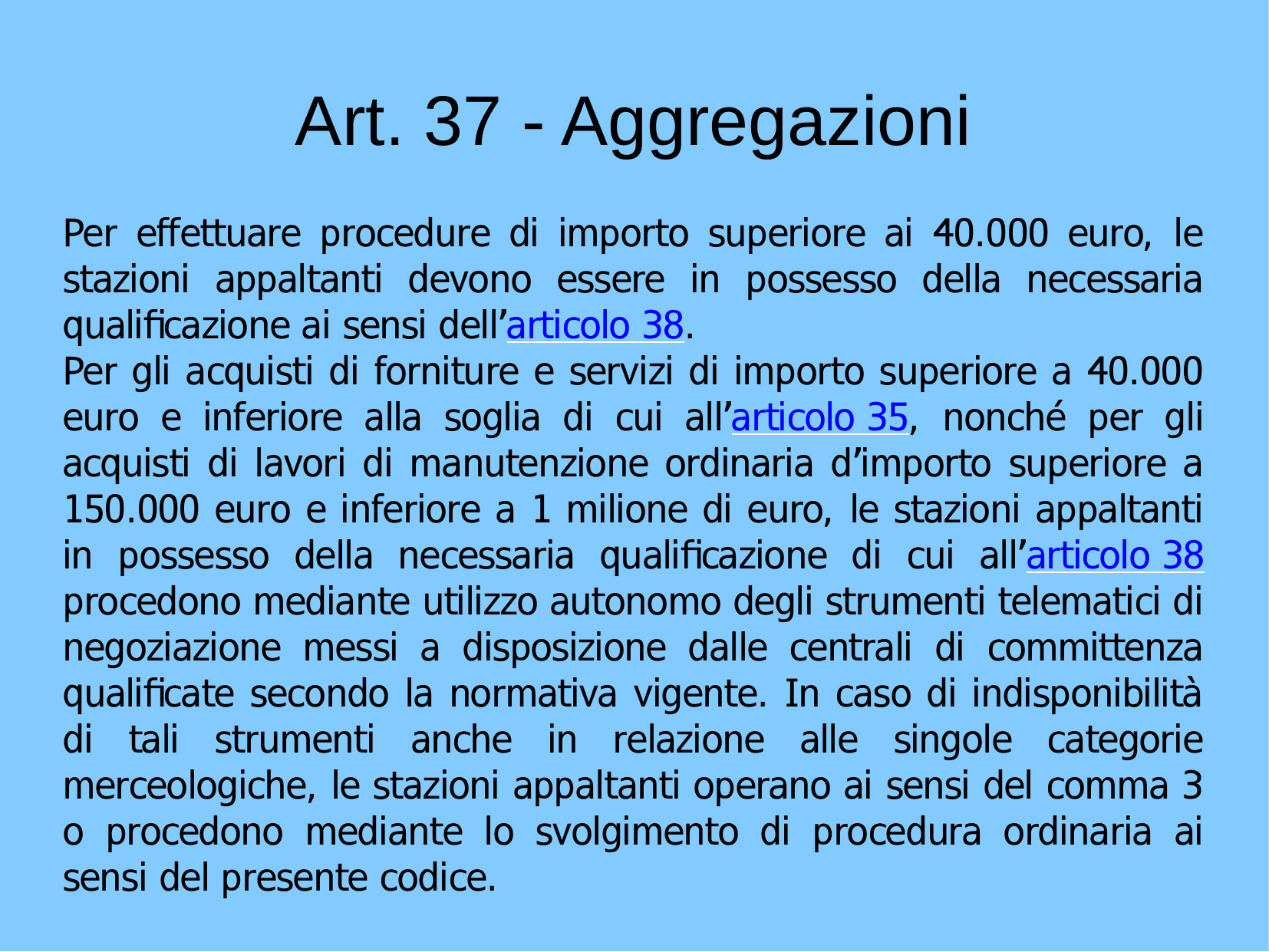

Art. 37 - Aggregazioni
Per effettuare procedure di importo superiore ai 40.000 euro, le stazioni appaltanti devono essere in possesso della necessaria qualificazione ai sensi dell’articolo 38.
Per gli acquisti di forniture e servizi di importo superiore a 40.000 euro e inferiore alla soglia di cui all’articolo 35, nonché per gli acquisti di lavori di manutenzione ordinaria d’importo superiore a 150.000 euro e inferiore a 1 milione di euro, le stazioni appaltanti in possesso della necessaria qualificazione di cui all’articolo 38 procedono mediante utilizzo autonomo degli strumenti telematici di negoziazione messi a disposizione dalle centrali di committenza qualificate secondo la normativa vigente. In caso di indisponibilità di tali strumenti anche in relazione alle singole categorie merceologiche, le stazioni appaltanti operano ai sensi del comma 3 o procedono mediante lo svolgimento di procedura ordinaria ai sensi del presente codice.